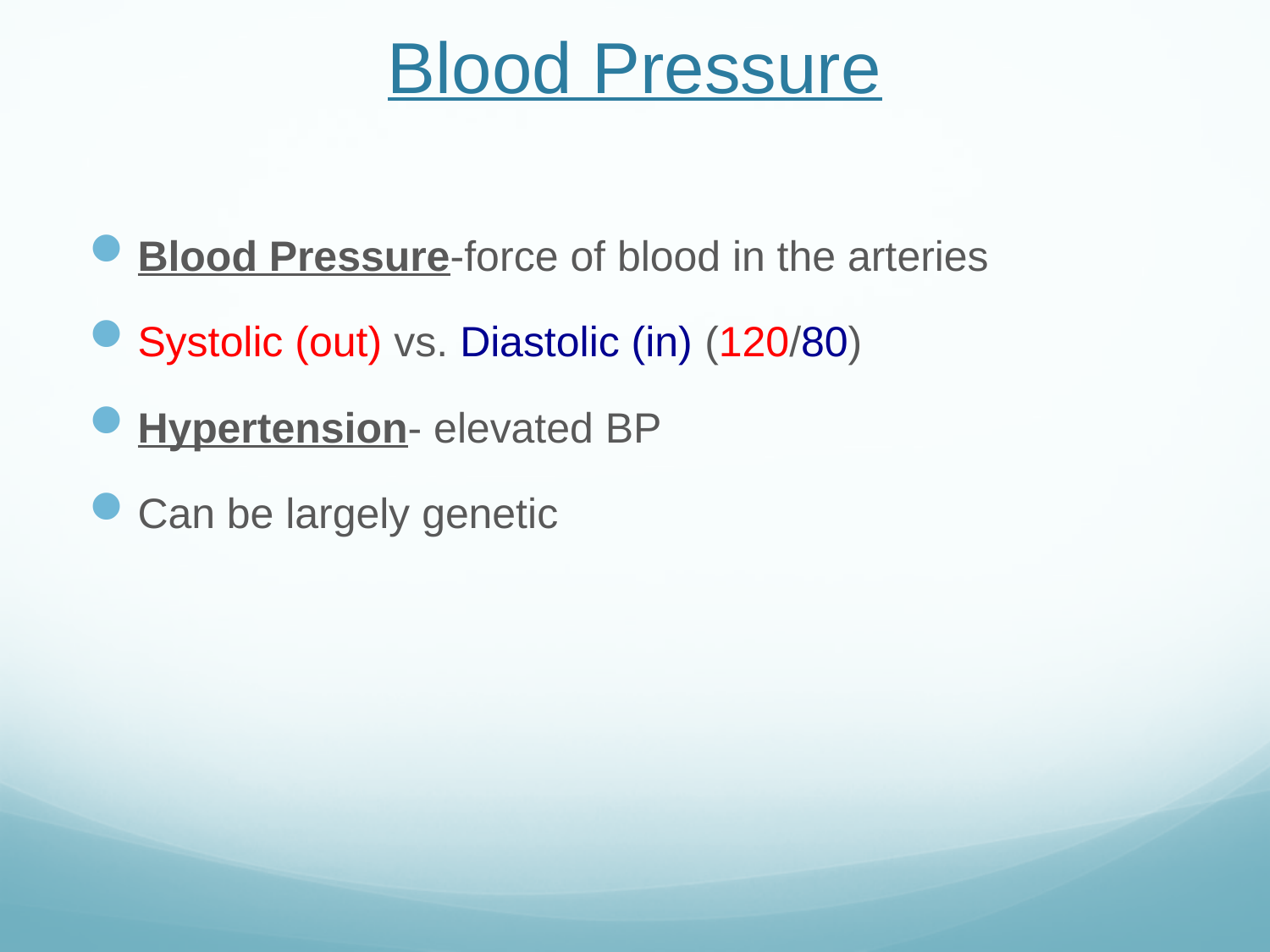

# Blood Pressure
Blood Pressure-force of blood in the arteries
Systolic (out) vs. Diastolic (in) (120/80)
Hypertension- elevated BP
Can be largely genetic